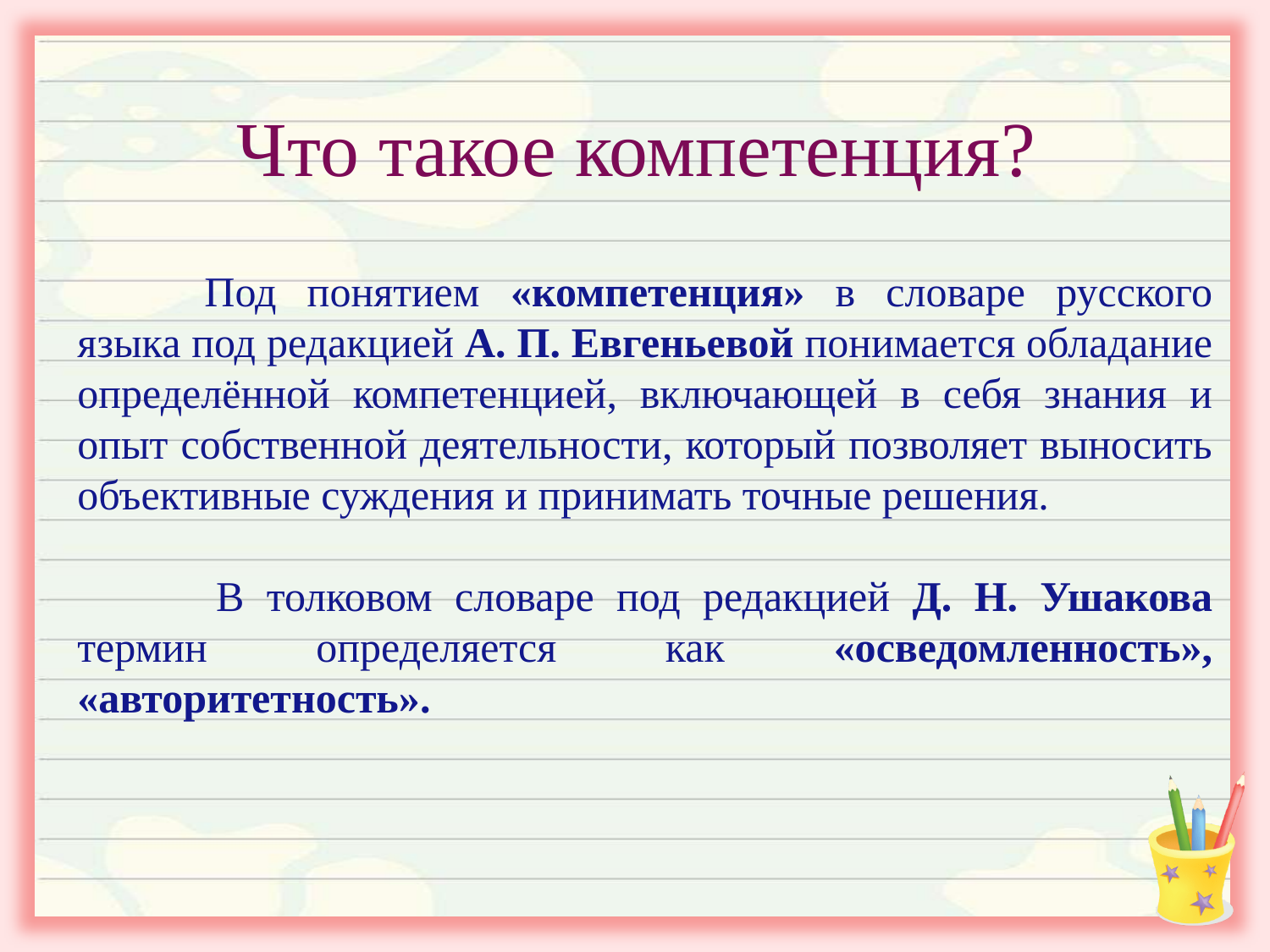

# Что такое компетенция?
	Под понятием «компетенция» в словаре русского языка под редакцией А. П. Евгеньевой понимается обладание определённой компетенцией, включающей в себя знания и опыт собственной деятельности, который позволяет выносить объективные суждения и принимать точные решения.

 	В толковом словаре под редакцией Д. Н. Ушакова термин определяется как «осведомленность», «авторитетность».